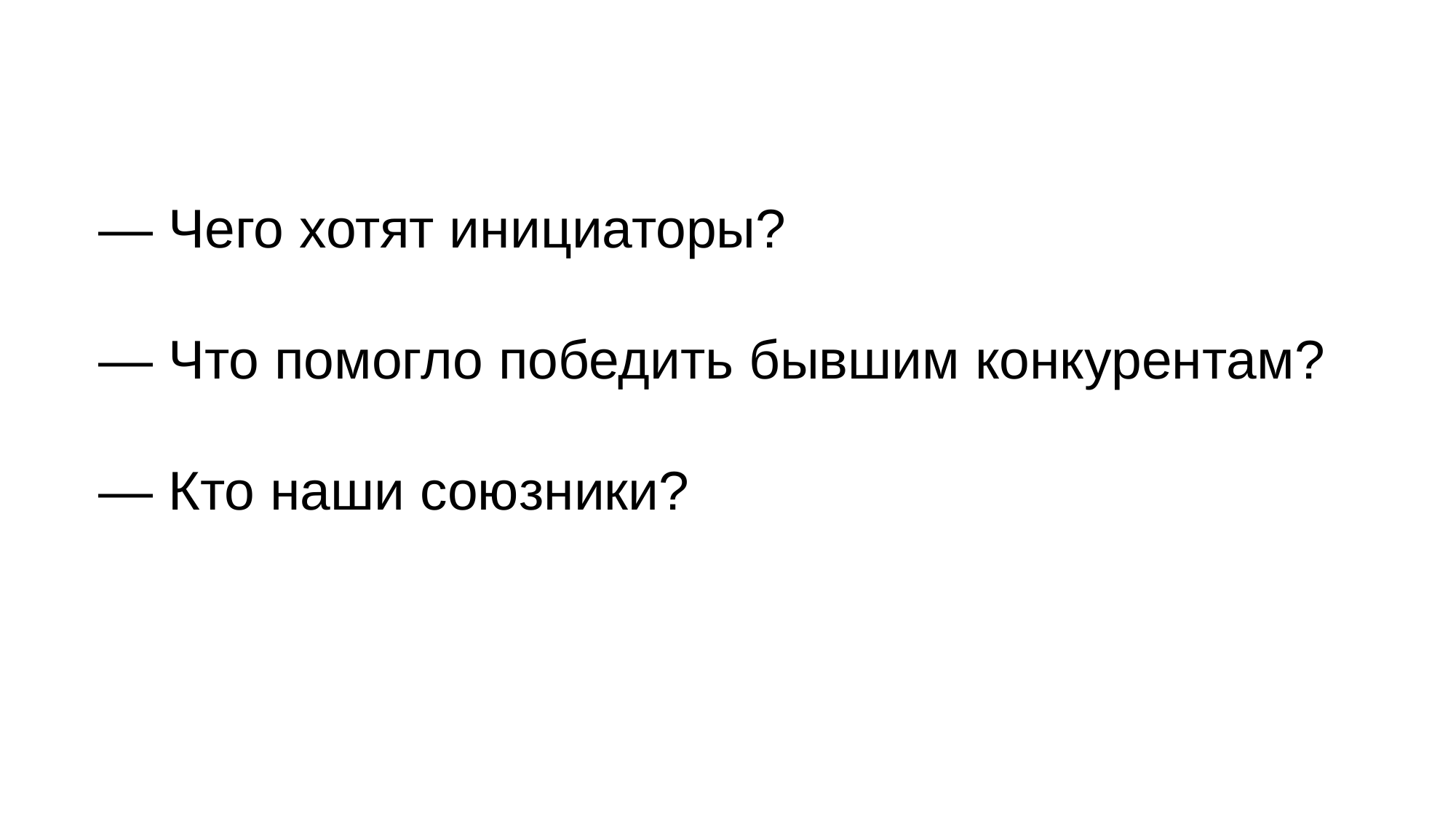

— Чего хотят инициаторы?

— Что помогло победить бывшим конкурентам?

— Кто наши союзники?